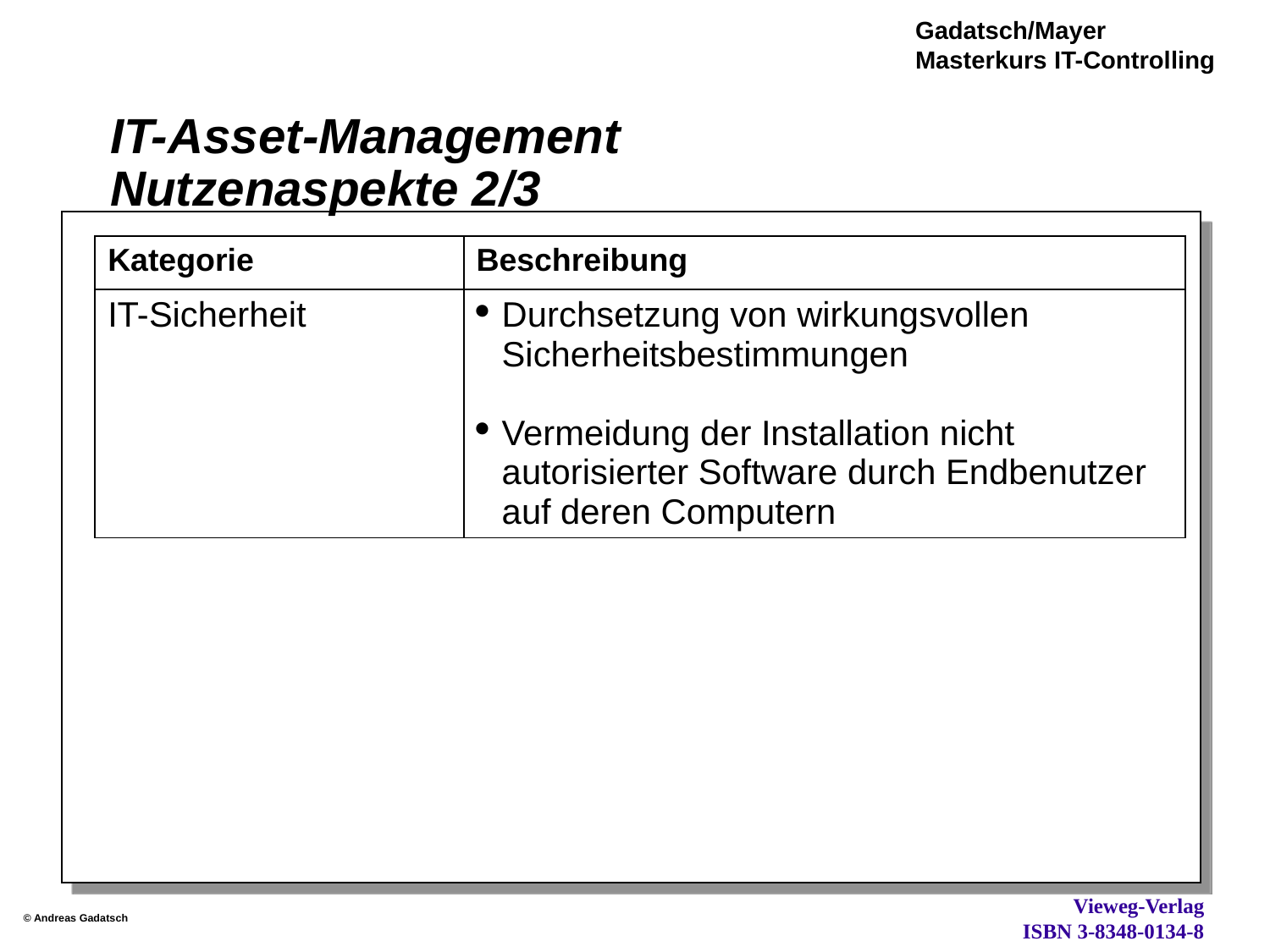

# IT-Asset-Management Nutzenaspekte 2/3
| Kategorie | Beschreibung |
| --- | --- |
| IT-Sicherheit | Durchsetzung von wirkungsvollen Sicherheitsbestimmungen Vermeidung der Installation nicht autorisierter Software durch Endbenutzer auf deren Computern |